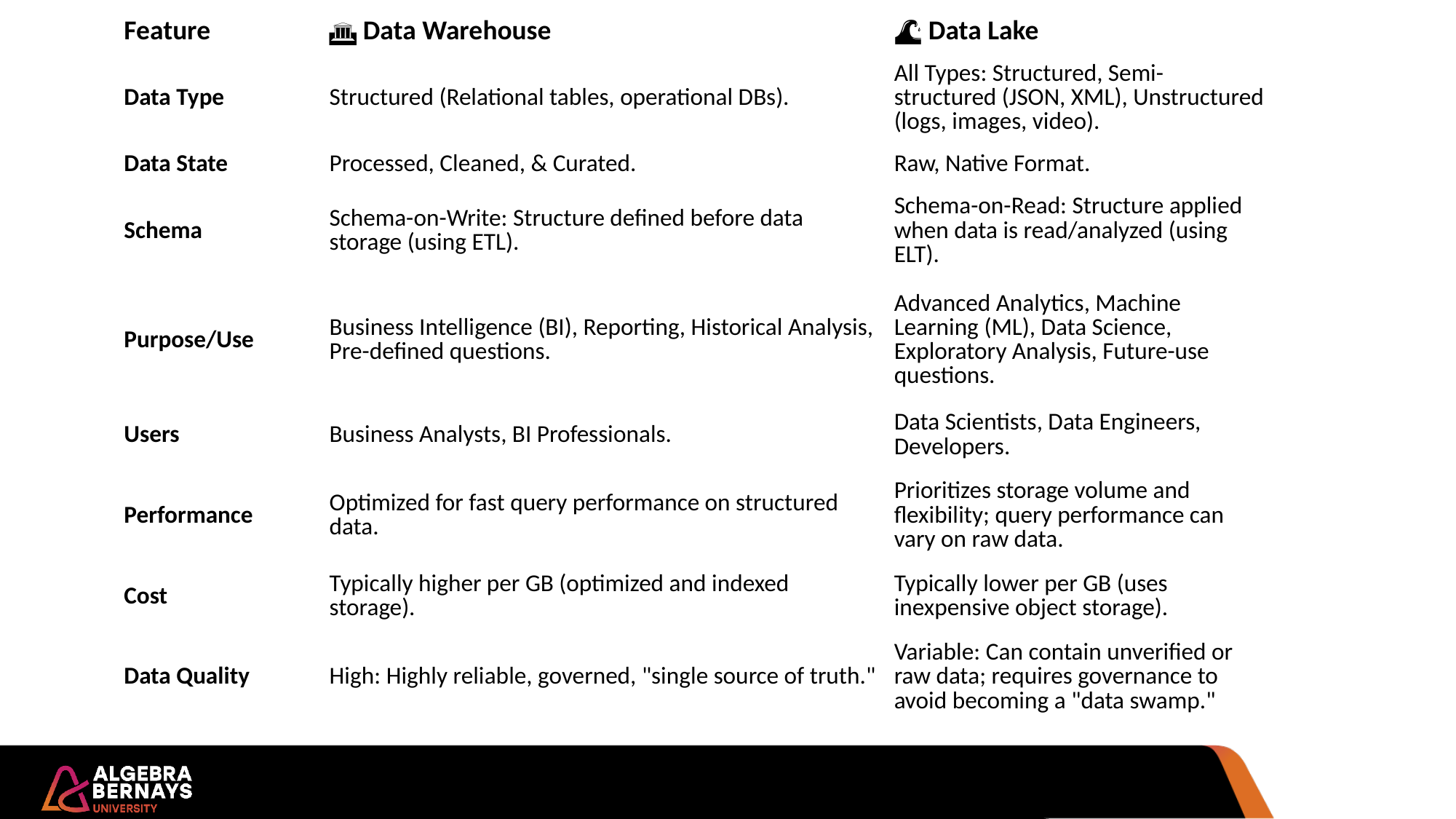

| Feature | 🏛️ Data Warehouse | 🌊 Data Lake |
| --- | --- | --- |
| Data Type | Structured (Relational tables, operational DBs). | All Types: Structured, Semi-structured (JSON, XML), Unstructured (logs, images, video). |
| Data State | Processed, Cleaned, & Curated. | Raw, Native Format. |
| Schema | Schema-on-Write: Structure defined before data storage (using ETL). | Schema-on-Read: Structure applied when data is read/analyzed (using ELT). |
| Purpose/Use | Business Intelligence (BI), Reporting, Historical Analysis, Pre-defined questions. | Advanced Analytics, Machine Learning (ML), Data Science, Exploratory Analysis, Future-use questions. |
| Users | Business Analysts, BI Professionals. | Data Scientists, Data Engineers, Developers. |
| Performance | Optimized for fast query performance on structured data. | Prioritizes storage volume and flexibility; query performance can vary on raw data. |
| Cost | Typically higher per GB (optimized and indexed storage). | Typically lower per GB (uses inexpensive object storage). |
| Data Quality | High: Highly reliable, governed, "single source of truth." | Variable: Can contain unverified or raw data; requires governance to avoid becoming a "data swamp." |